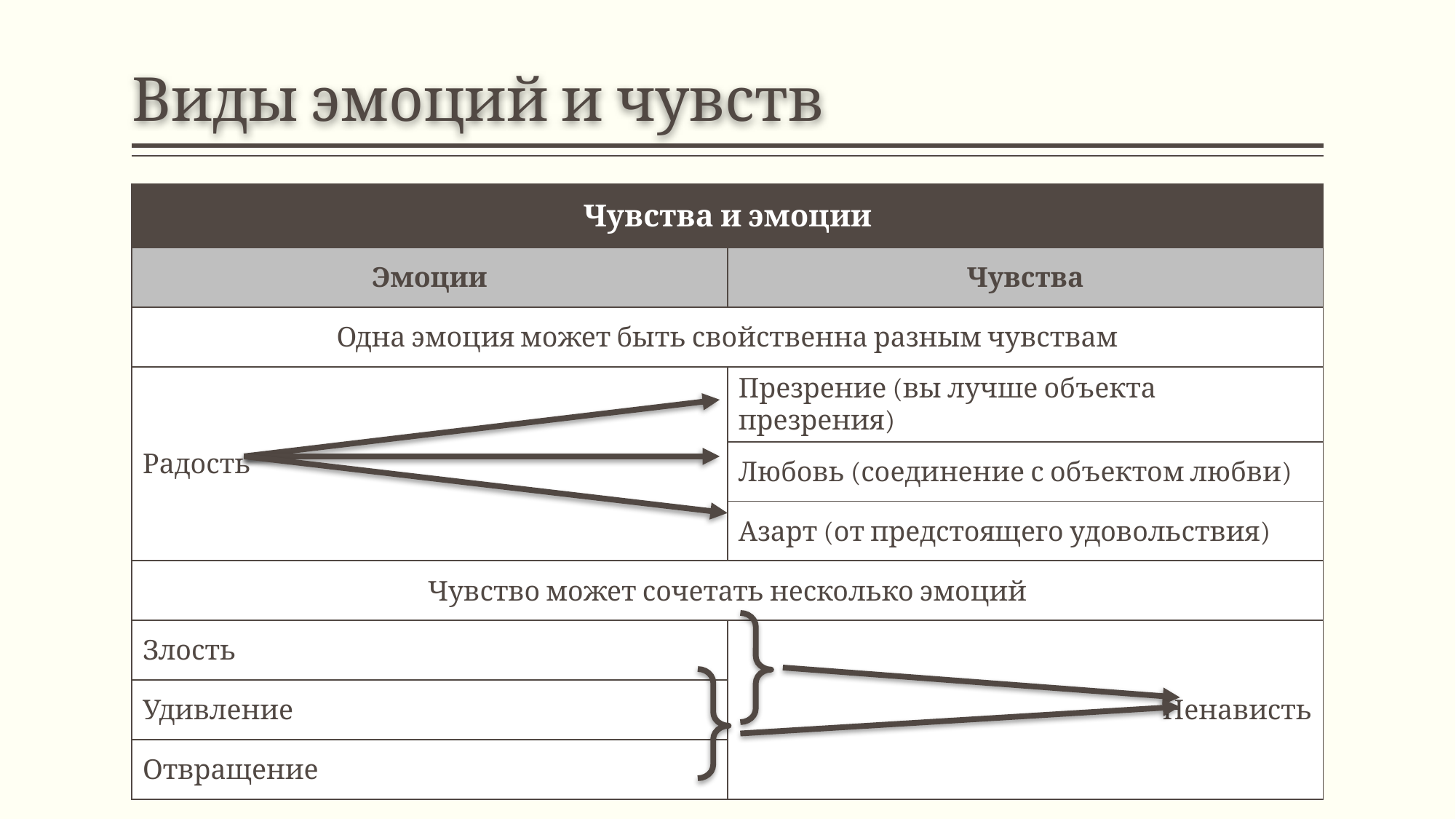

# Виды эмоций и чувств
| Чувства и эмоции |  |
| --- | --- |
| Эмоции | Чувства |
| Одна эмоция может быть свойственна разным чувствам |  |
| Радость | Презрение (вы лучше объекта презрения) |
|  | Любовь (соединение с объектом любви) |
|  | Азарт (от предстоящего удовольствия) |
| Чувство может сочетать несколько эмоций |  |
| Злость | Ненависть |
| Удивление |  |
| Отвращение |  |